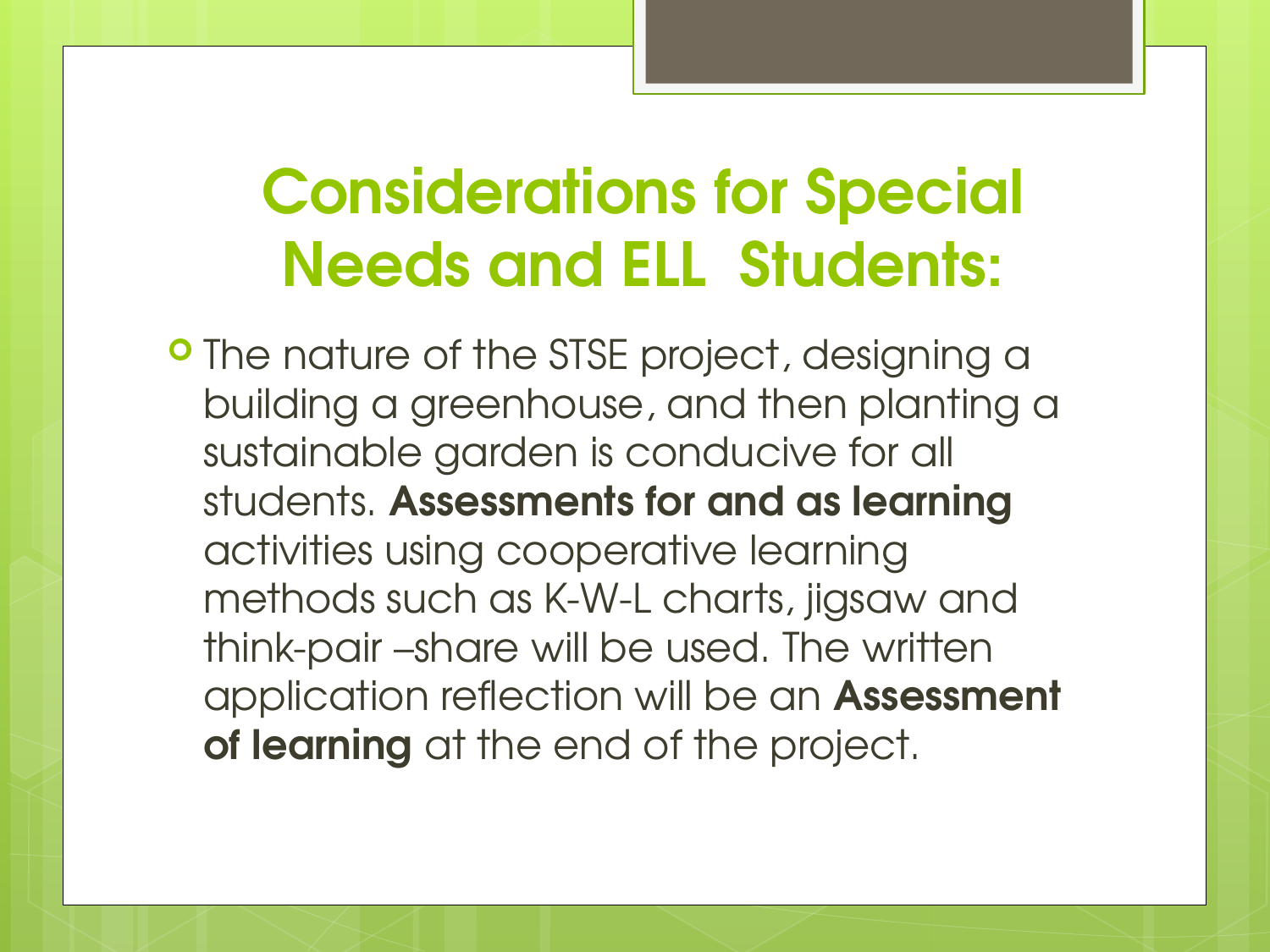

# Considerations for Special Needs and ELL  Students:
The nature of the STSE project, designing a building a greenhouse, and then planting a sustainable garden is conducive for all students. Assessments for and as learning activities using cooperative learning methods such as K-W-L charts, jigsaw and think-pair –share will be used. The written application reflection will be an Assessment of learning at the end of the project.